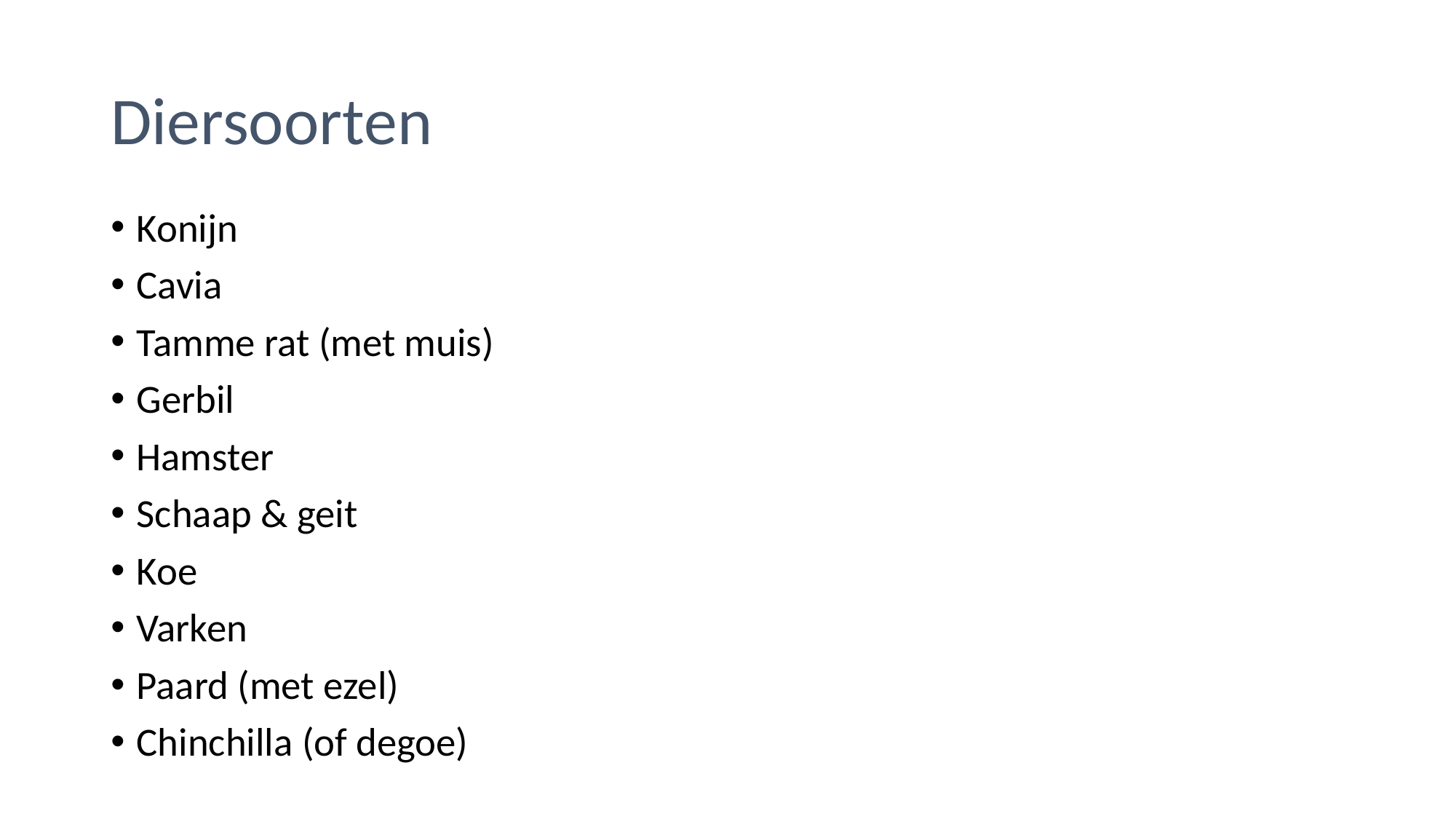

# Diersoorten
Konijn
Cavia
Tamme rat (met muis)
Gerbil
Hamster
Schaap & geit
Koe
Varken
Paard (met ezel)
Chinchilla (of degoe)